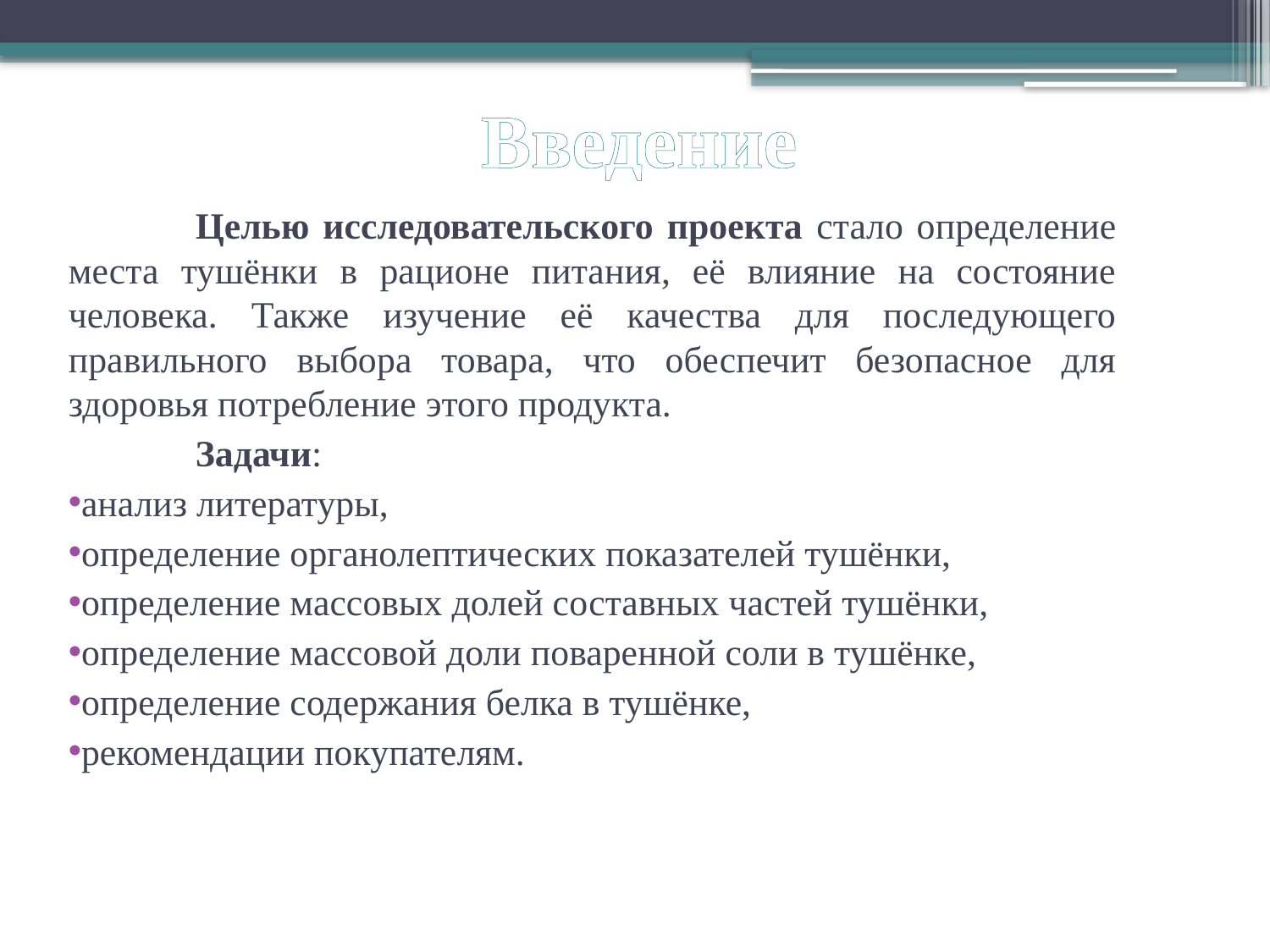

# Введение
	Целью исследовательского проекта стало определение места тушёнки в рационе питания, её влияние на состояние человека. Также изучение её качества для последующего правильного выбора товара, что обеспечит безопасное для здоровья потребление этого продукта.
	Задачи:
анализ литературы,
определение органолептических показателей тушёнки,
определение массовых долей составных частей тушёнки,
определение массовой доли поваренной соли в тушёнке,
определение содержания белка в тушёнке,
рекомендации покупателям.